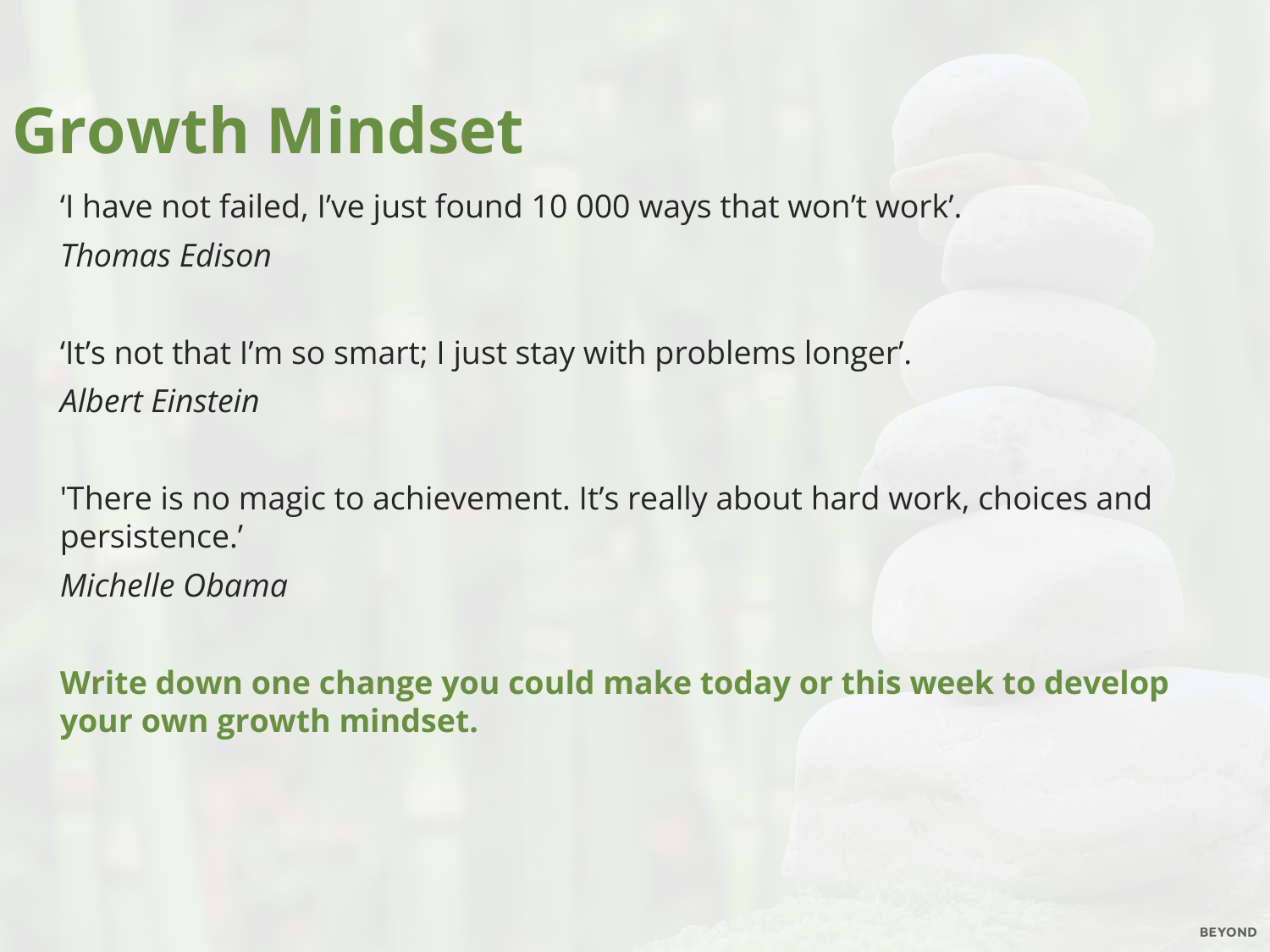

Growth Mindset
‘I have not failed, I’ve just found 10 000 ways that won’t work’.
Thomas Edison

‘It’s not that I’m so smart; I just stay with problems longer’.
Albert Einstein

'There is no magic to achievement. It’s really about hard work, choices and persistence.’
Michelle Obama

Write down one change you could make today or this week to develop your own growth mindset.